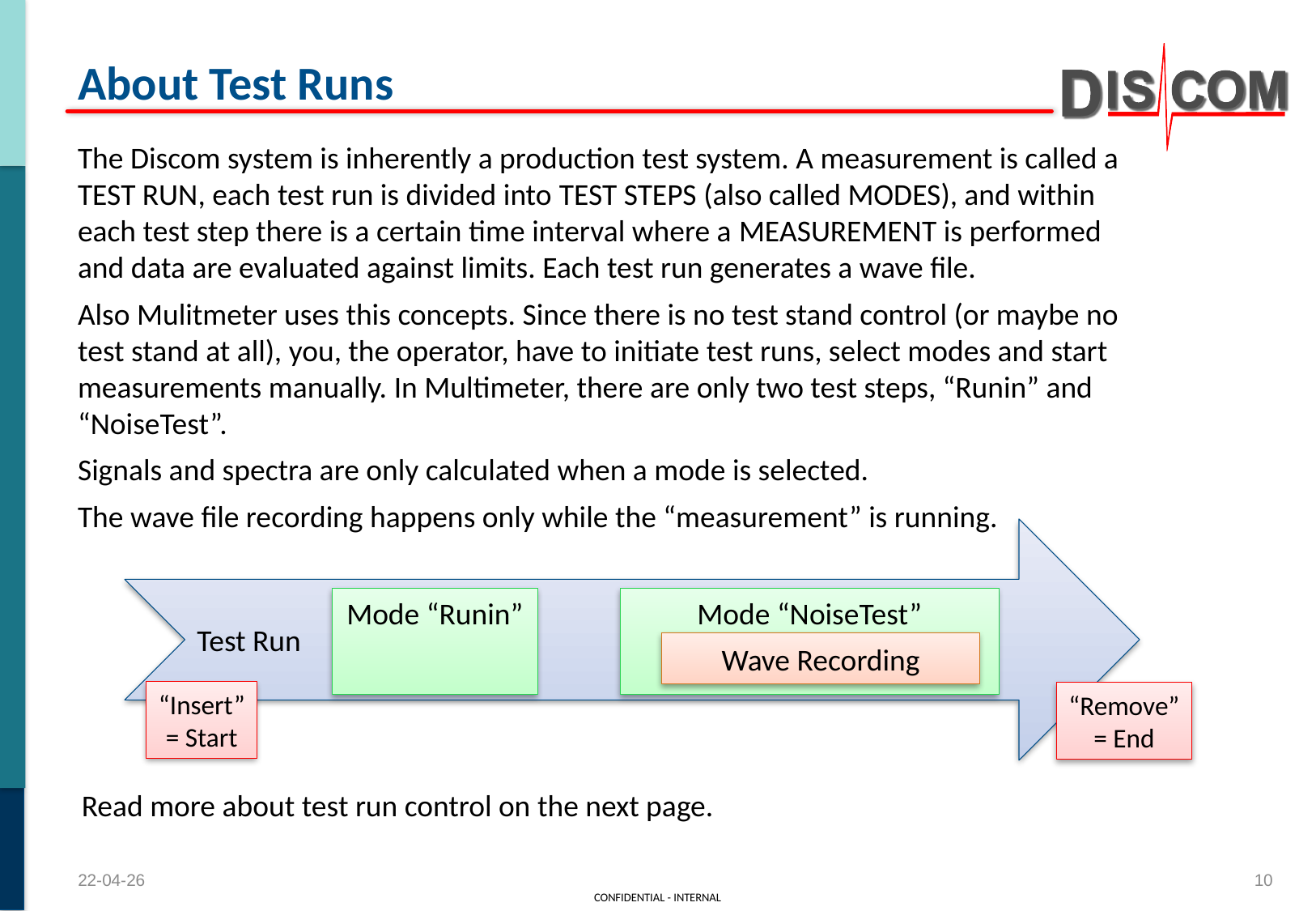

# About Test Runs
The Discom system is inherently a production test system. A measurement is called a Test Run, each test run is divided into Test Steps (also called Modes), and within each test step there is a certain time interval where a Measurement is performed and data are evaluated against limits. Each test run generates a wave file.
Also Mulitmeter uses this concepts. Since there is no test stand control (or maybe no test stand at all), you, the operator, have to initiate test runs, select modes and start measurements manually. In Multimeter, there are only two test steps, “Runin” and “NoiseTest”.
Signals and spectra are only calculated when a mode is selected.
The wave file recording happens only while the “measurement” is running.
Test Run
Mode “Runin”
Mode “NoiseTest”
Wave Recording
“Insert”
= Start
“Remove”
= End
Read more about test run control on the next page.

22-04-26
10